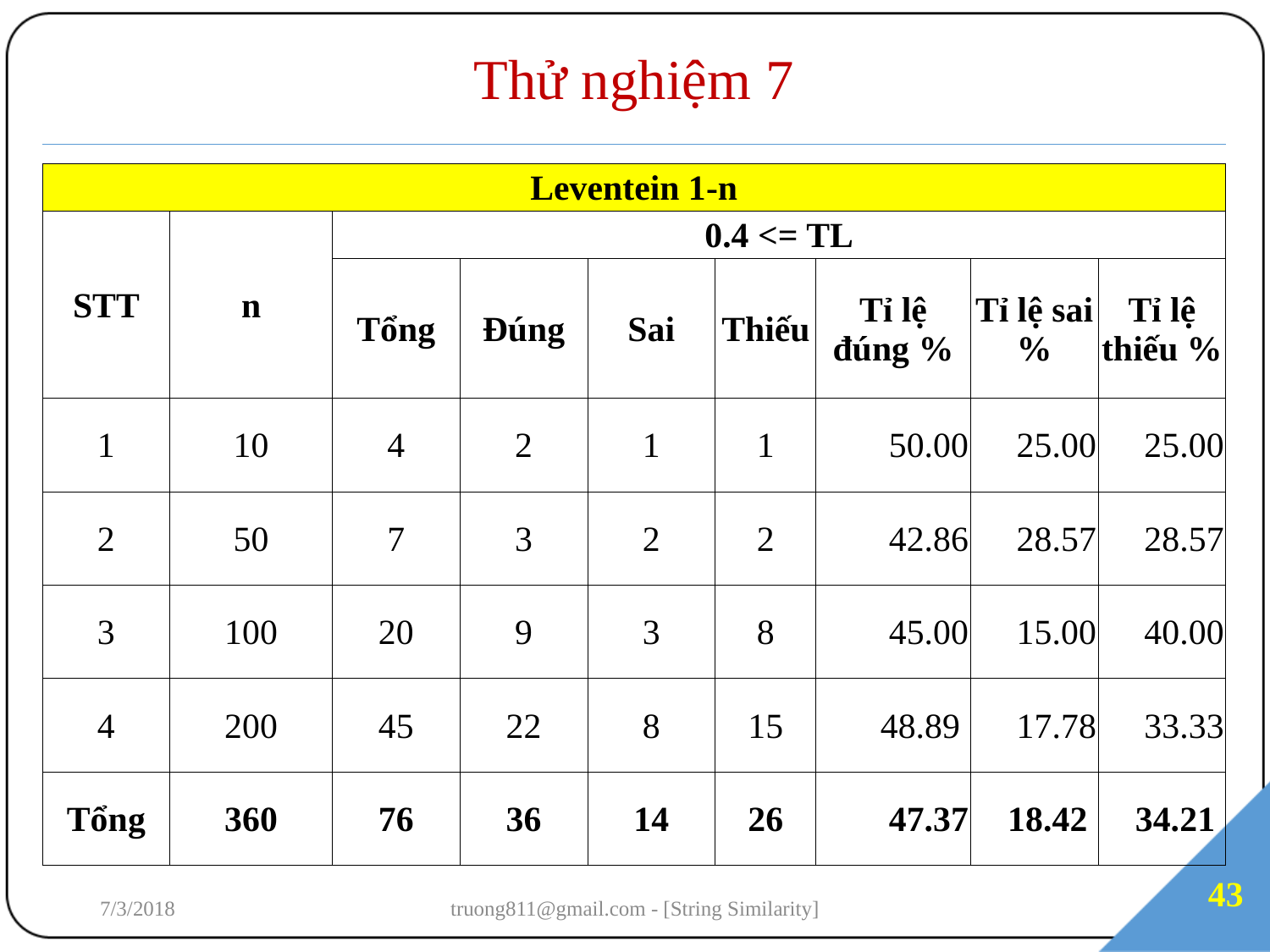

# Thử nghiệm 7

| Leventein 1-n |  |  |  |  |  |  |  |  |
| --- | --- | --- | --- | --- | --- | --- | --- | --- |
| STT | n | 0.4 <= TL |  |  |  |  |  |  |
|  |  | Tổng | Đúng | Sai | Thiếu | Tỉ lệ đúng % | Tỉ lệ sai % | Tỉ lệ thiếu % |
| 1 | 10 | 4 | 2 | 1 | 1 | 50.00 | 25.00 | 25.00 |
| 2 | 50 | 7 | 3 | 2 | 2 | 42.86 | 28.57 | 28.57 |
| 3 | 100 | 20 | 9 | 3 | 8 | 45.00 | 15.00 | 40.00 |
| 4 | 200 | 45 | 22 | 8 | 15 | 48.89 | 17.78 | 33.33 |
| Tổng | 360 | 76 | 36 | 14 | 26 | 47.37 | 18.42 | 34.21 |
43
7/3/2018
truong811@gmail.com - [String Similarity]